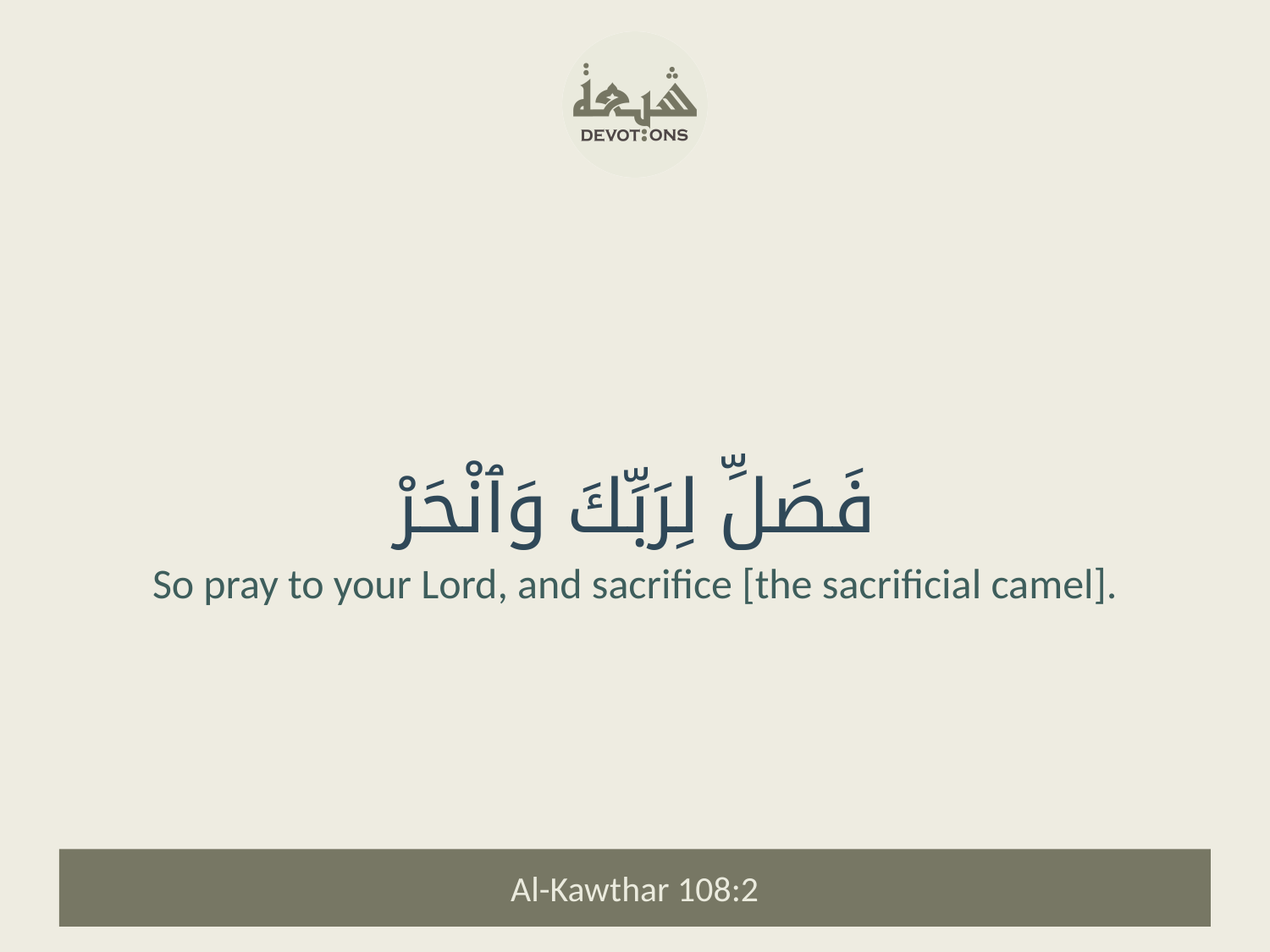

فَصَلِّ لِرَبِّكَ وَٱنْحَرْ
So pray to your Lord, and sacrifice [the sacrificial camel].
Al-Kawthar 108:2